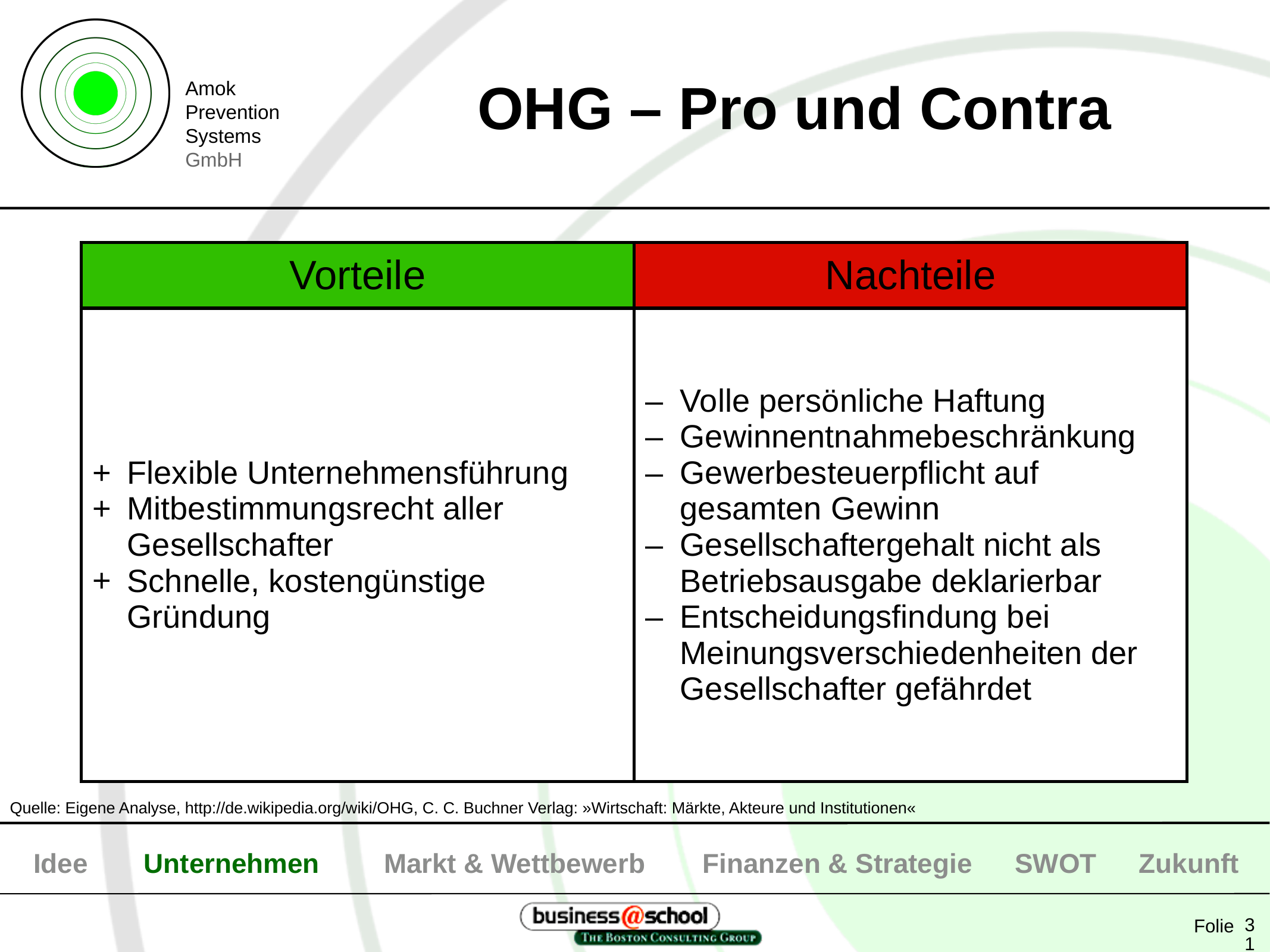

# OHG – Pro und Contra
| Vorteile | Nachteile |
| --- | --- |
| Flexible Unternehmensführung Mitbestimmungsrecht aller Gesellschafter Schnelle, kostengünstige Gründung | Volle persönliche Haftung Gewinnentnahmebeschränkung Gewerbesteuerpflicht auf gesamten Gewinn Gesellschaftergehalt nicht als Betriebsausgabe deklarierbar Entscheidungsfindung bei Meinungsverschiedenheiten der Gesellschafter gefährdet |
Quelle: Eigene Analyse, http://de.wikipedia.org/wiki/OHG, C. C. Buchner Verlag: »Wirtschaft: Märkte, Akteure und Institutionen«
Idee
Unternehmen
Markt & Wettbewerb
Finanzen & Strategie
SWOT
Zukunft
31